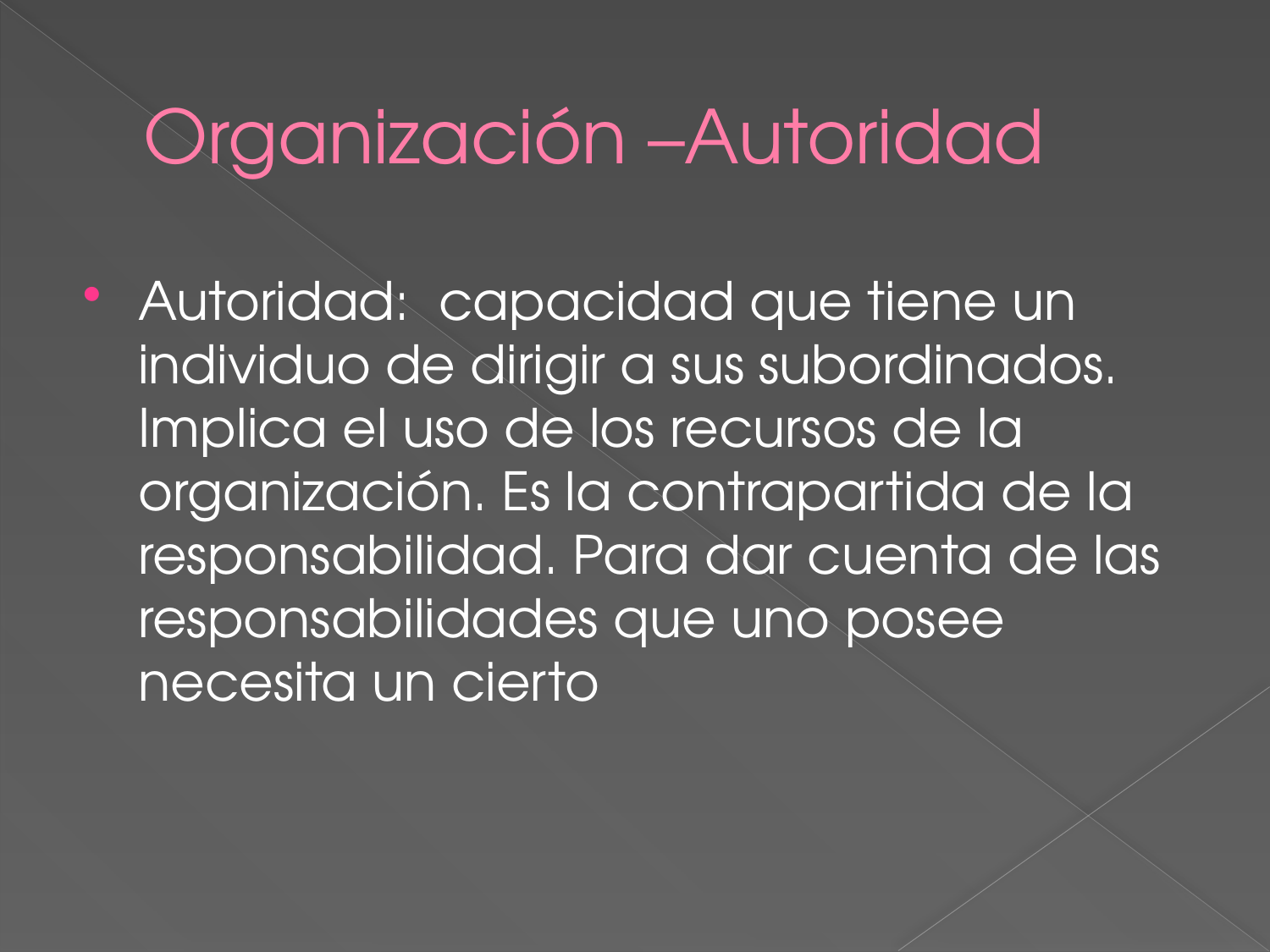

# Organización –Autoridad
Autoridad:  capacidad que tiene un individuo de dirigir a sus subordinados.  Implica el uso de los recursos de la organización. Es la contrapartida de la responsabilidad. Para dar cuenta de las responsabilidades que uno posee necesita un cierto